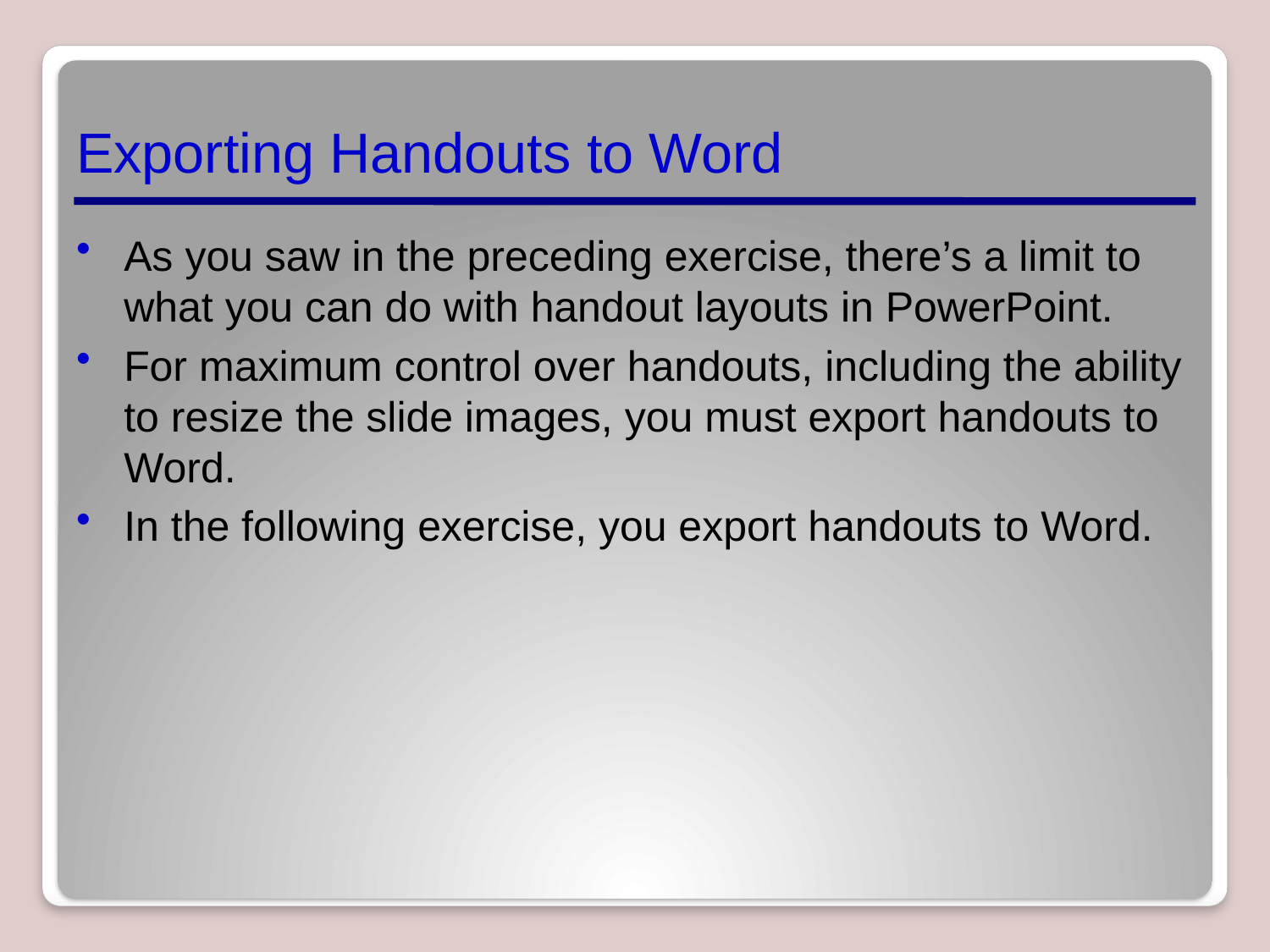

# Exporting Handouts to Word
As you saw in the preceding exercise, there’s a limit to what you can do with handout layouts in PowerPoint.
For maximum control over handouts, including the ability to resize the slide images, you must export handouts to Word.
In the following exercise, you export handouts to Word.